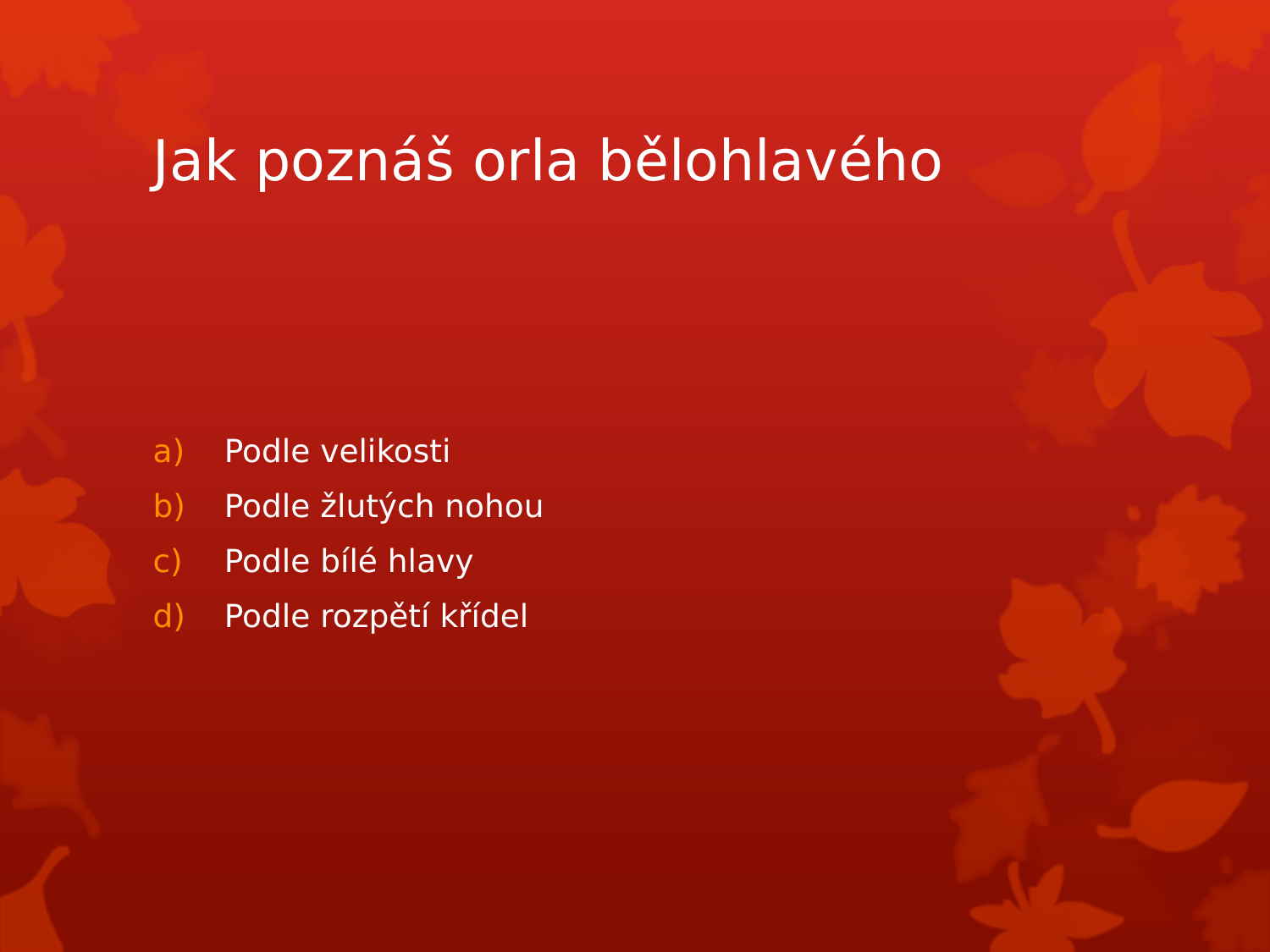

# Jak poznáš orla bělohlavého
Podle velikosti
Podle žlutých nohou
Podle bílé hlavy
Podle rozpětí křídel